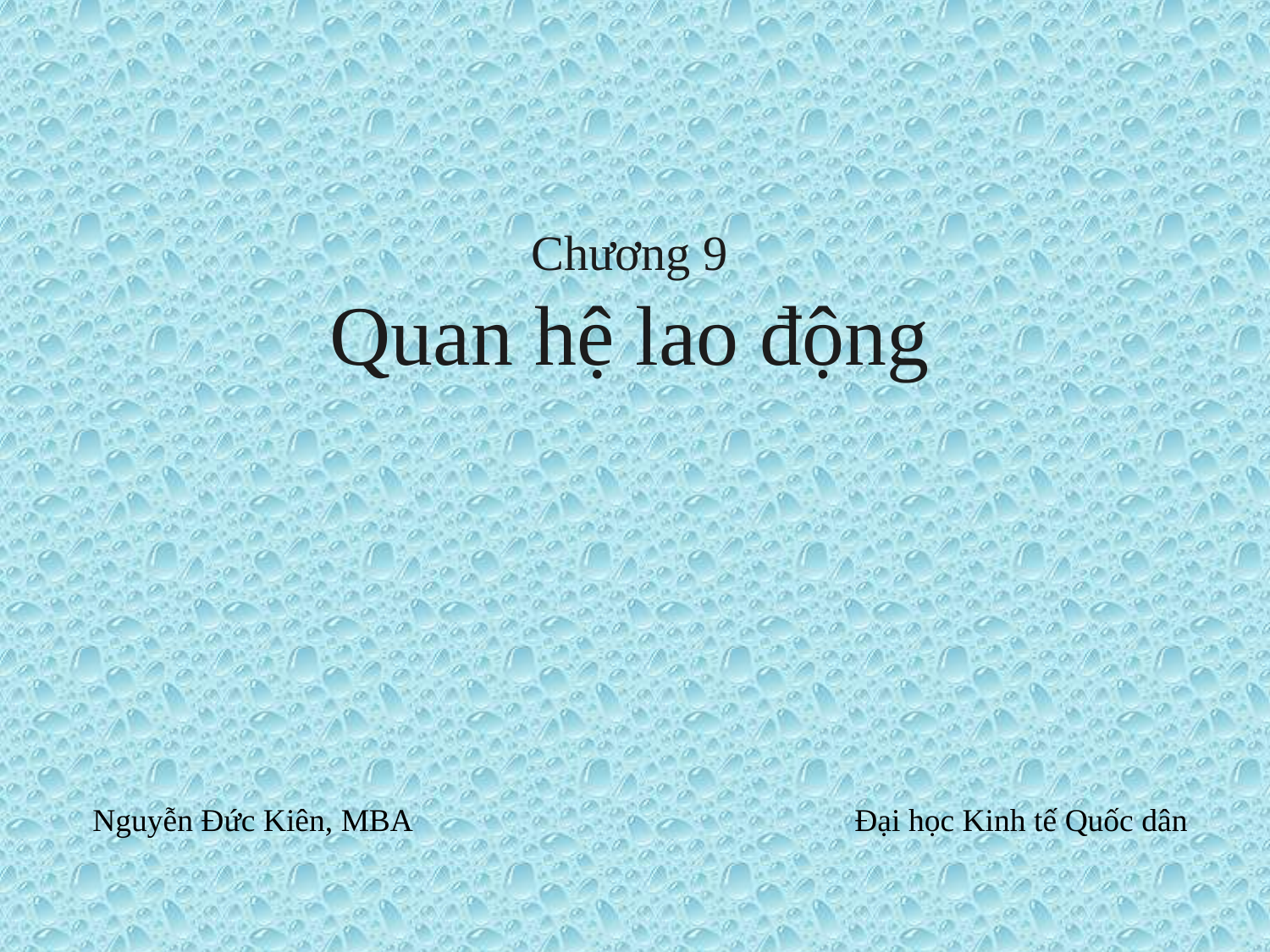

# Chương 9 Quan hệ lao động
Nguyễn Đức Kiên, MBA				Đại học Kinh tế Quốc dân